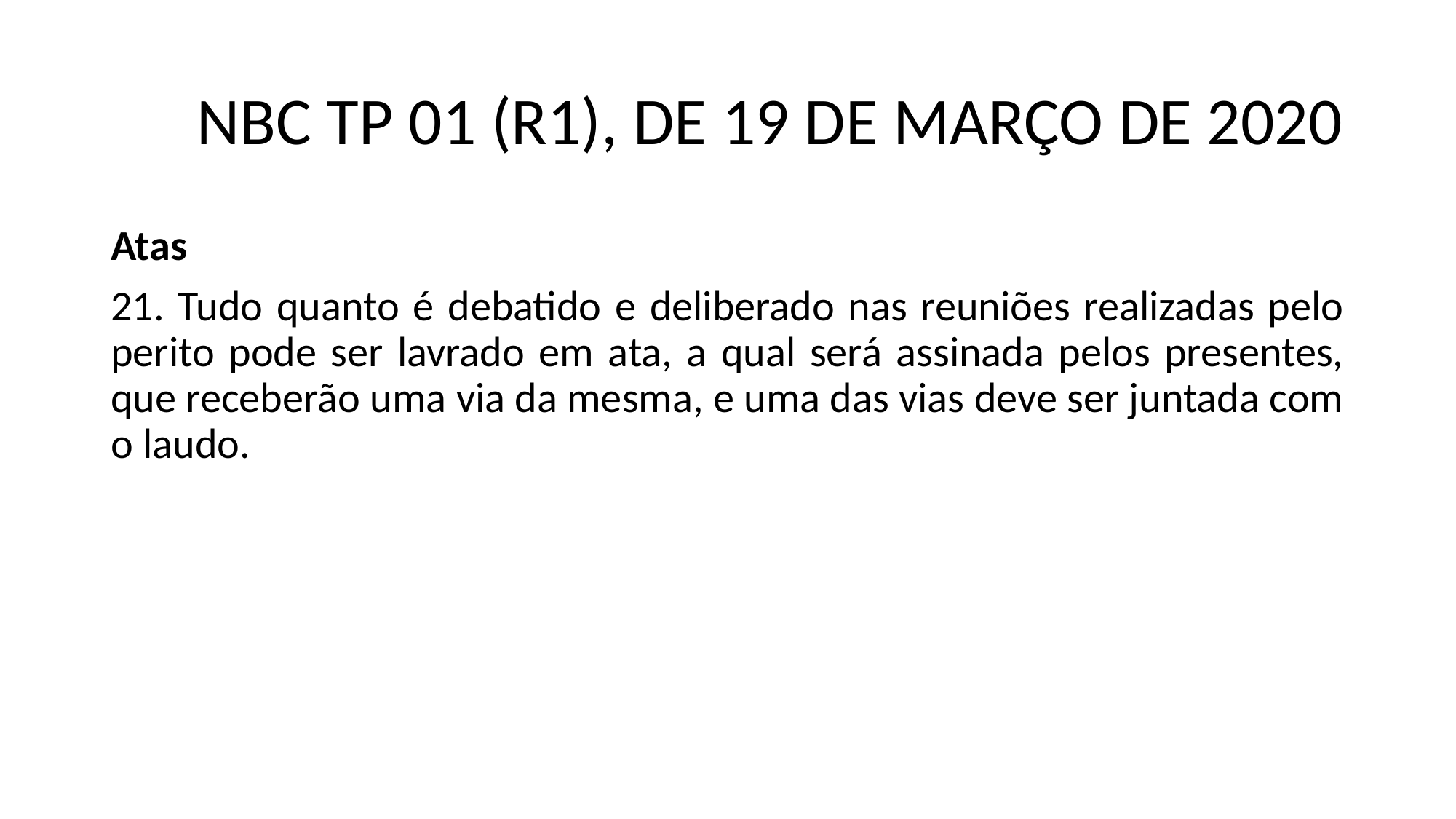

# NBC TP 01 (R1), DE 19 DE MARÇO DE 2020
Atas
21. Tudo quanto é debatido e deliberado nas reuniões realizadas pelo perito pode ser lavrado em ata, a qual será assinada pelos presentes, que receberão uma via da mesma, e uma das vias deve ser juntada com o laudo.